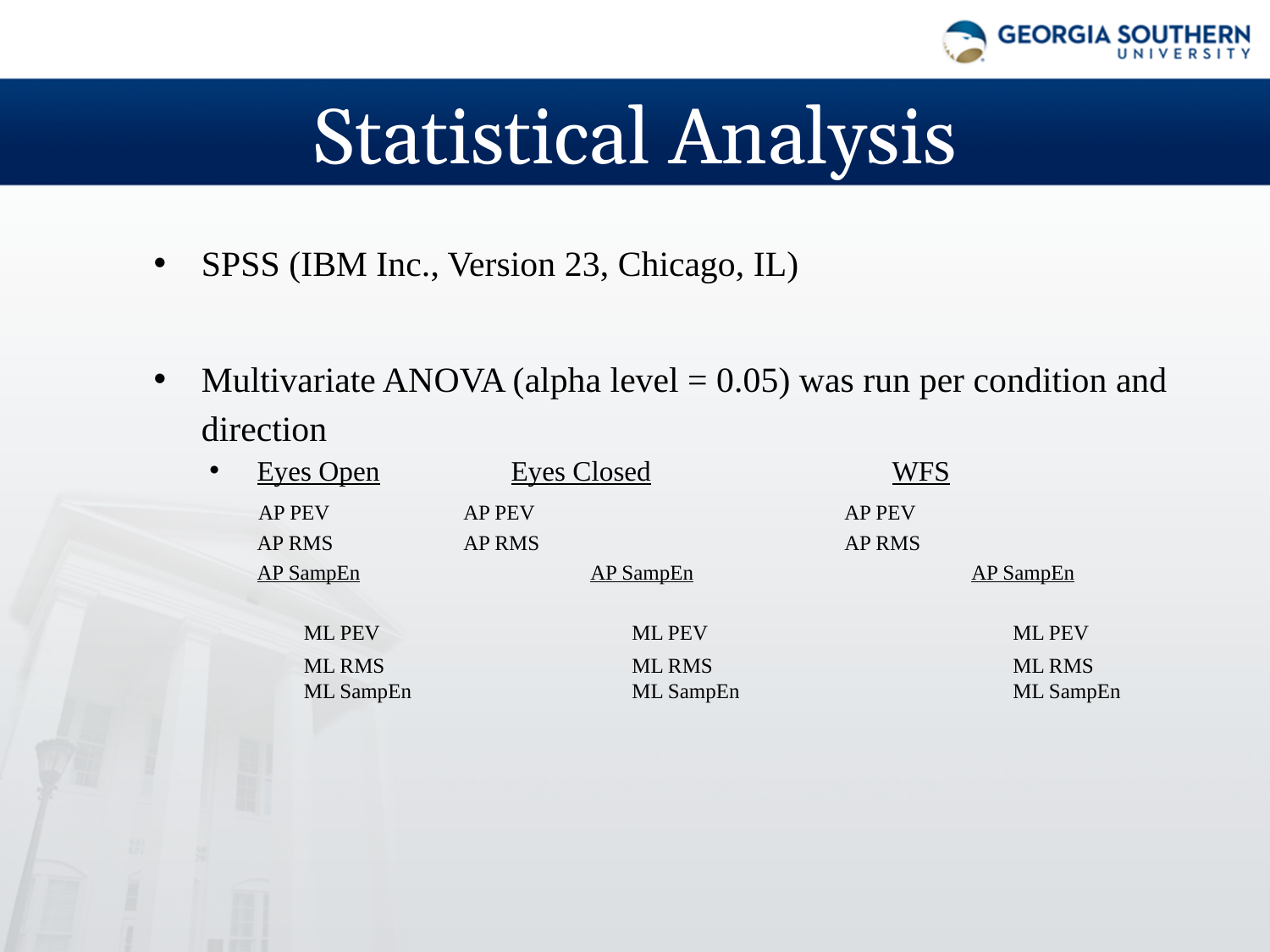

# Statistical Analysis
SPSS (IBM Inc., Version 23, Chicago, IL)

Multivariate ANOVA (alpha level = 0.05) was run per condition and direction
Eyes Open		Eyes Closed		WFS
       AP PEV		AP PEV			AP PEV
         AP RMS		AP RMS			AP RMS
         AP SampEn		AP SampEn			AP SampEn
		     ML PEV		ML PEV			ML PEV
		          ML RMS		ML RMS			ML RMS
		          ML SampEn		ML SampEn			ML SampEn